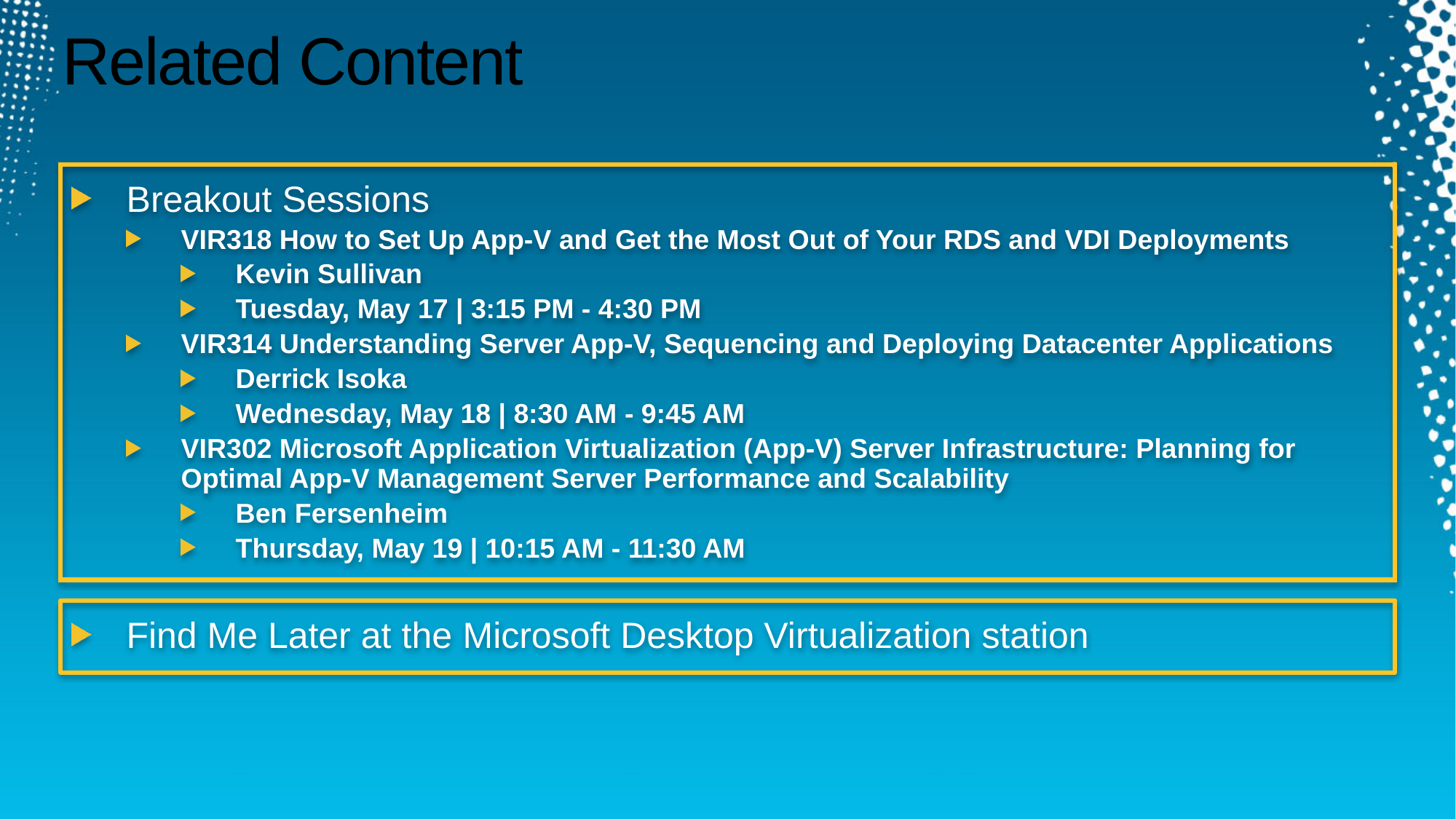

Required Slide

Speakers, please list the Breakout Sessions, Interactive Discussions, Labs, Demo Stations and Certification Exam that relate to your session. Also indicate when they can find you staffing in the TLC.

# Related Content
Breakout Sessions
VIR318 How to Set Up App-V and Get the Most Out of Your RDS and VDI Deployments
Kevin Sullivan
Tuesday, May 17 | 3:15 PM - 4:30 PM
VIR314 Understanding Server App-V, Sequencing and Deploying Datacenter Applications
Derrick Isoka
Wednesday, May 18 | 8:30 AM - 9:45 AM
VIR302 Microsoft Application Virtualization (App-V) Server Infrastructure: Planning for Optimal App-V Management Server Performance and Scalability
Ben Fersenheim
Thursday, May 19 | 10:15 AM - 11:30 AM
Find Me Later at the Microsoft Desktop Virtualization station